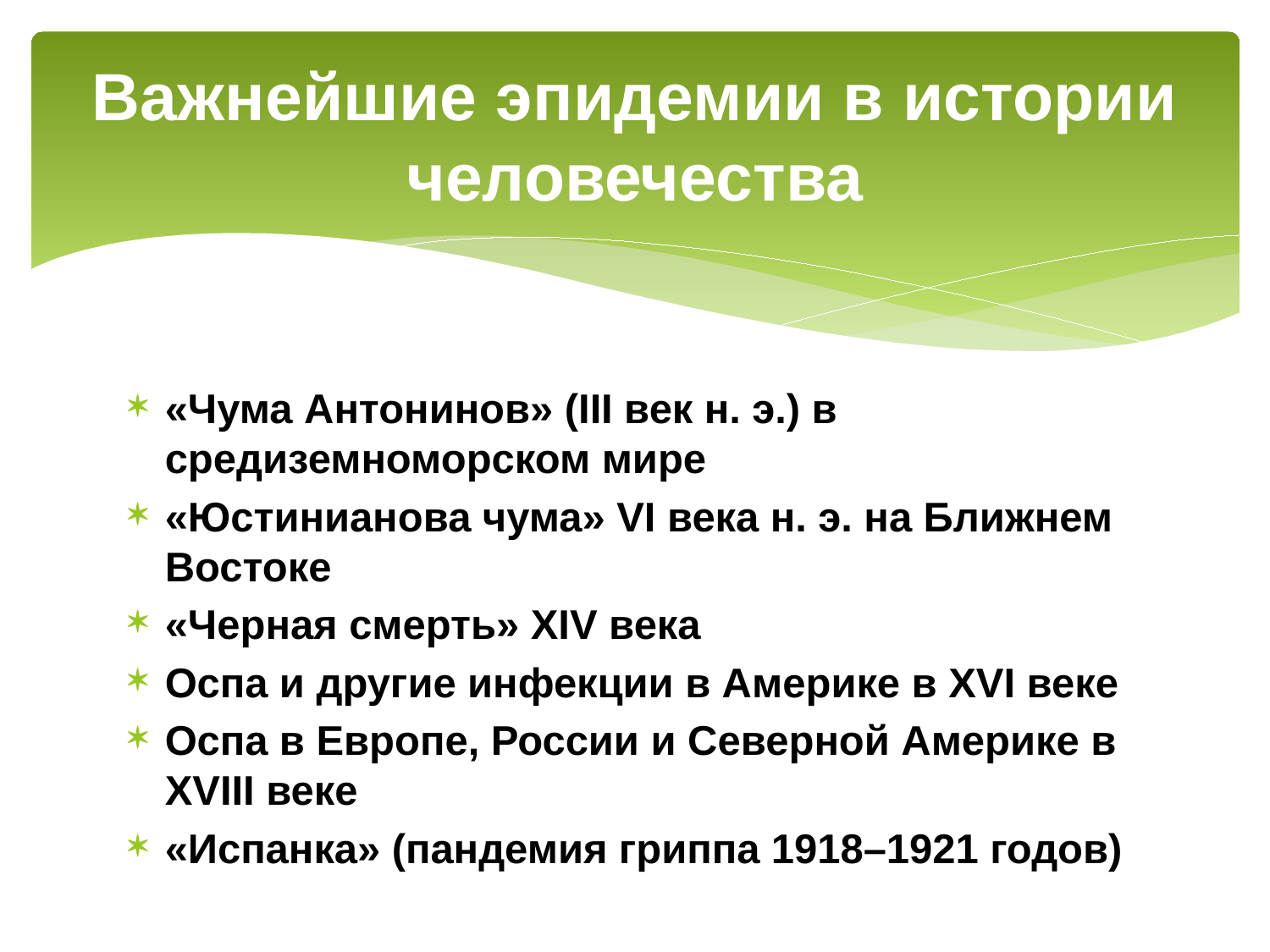

# Важнейшие эпидемии в истории человечества
«Чума Антонинов» (III век н. э.) в средиземноморском мире
«Юстинианова чума» VI века н. э. на Ближнем Востоке
«Черная смерть» XIV века
Оспа и другие инфекции в Америке в XVI веке
Оспа в Европе, России и Северной Америке в XVIII веке
«Испанка» (пандемия гриппа 1918–1921 годов)